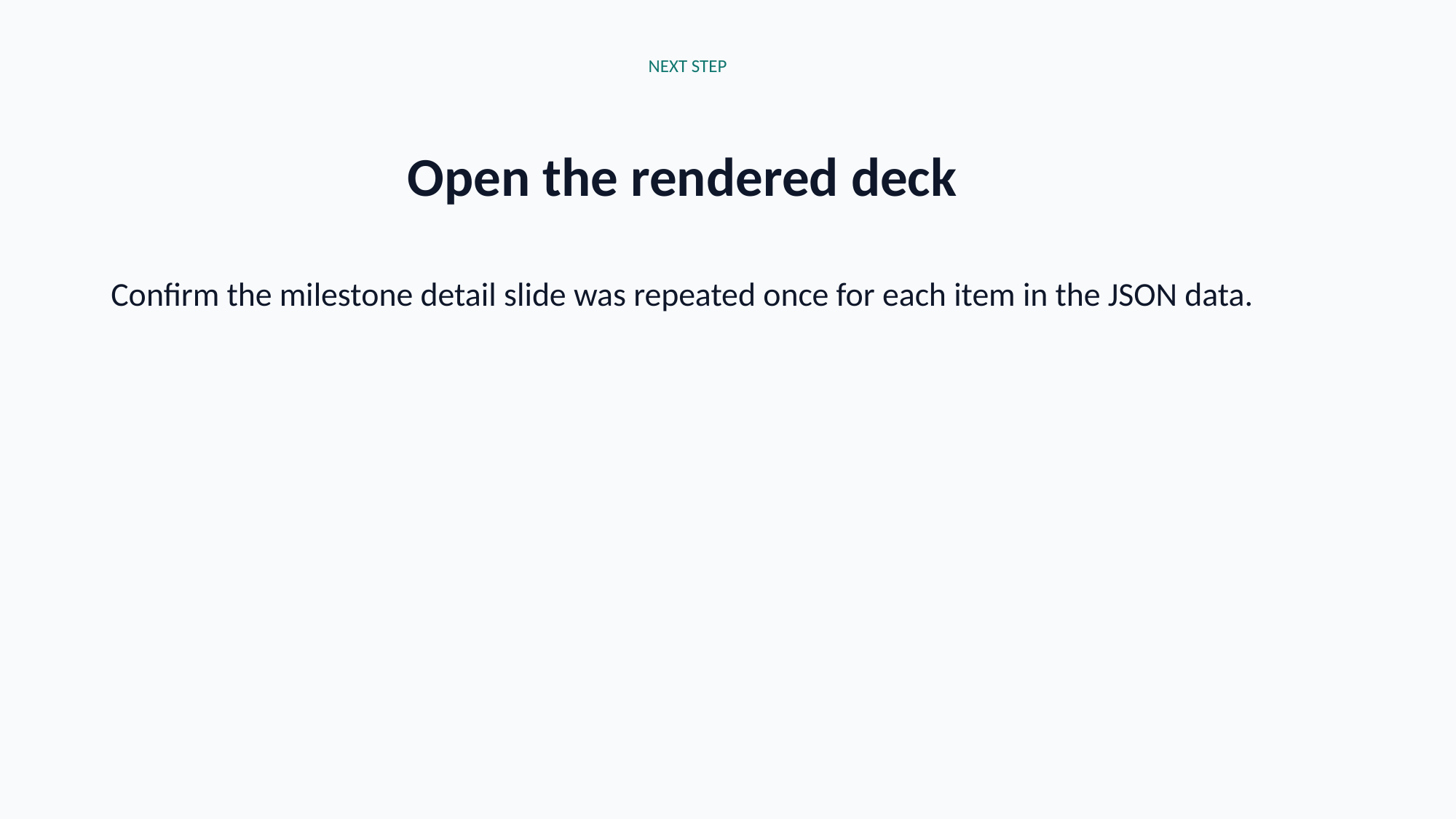

NEXT STEP
Open the rendered deck
Confirm the milestone detail slide was repeated once for each item in the JSON data.